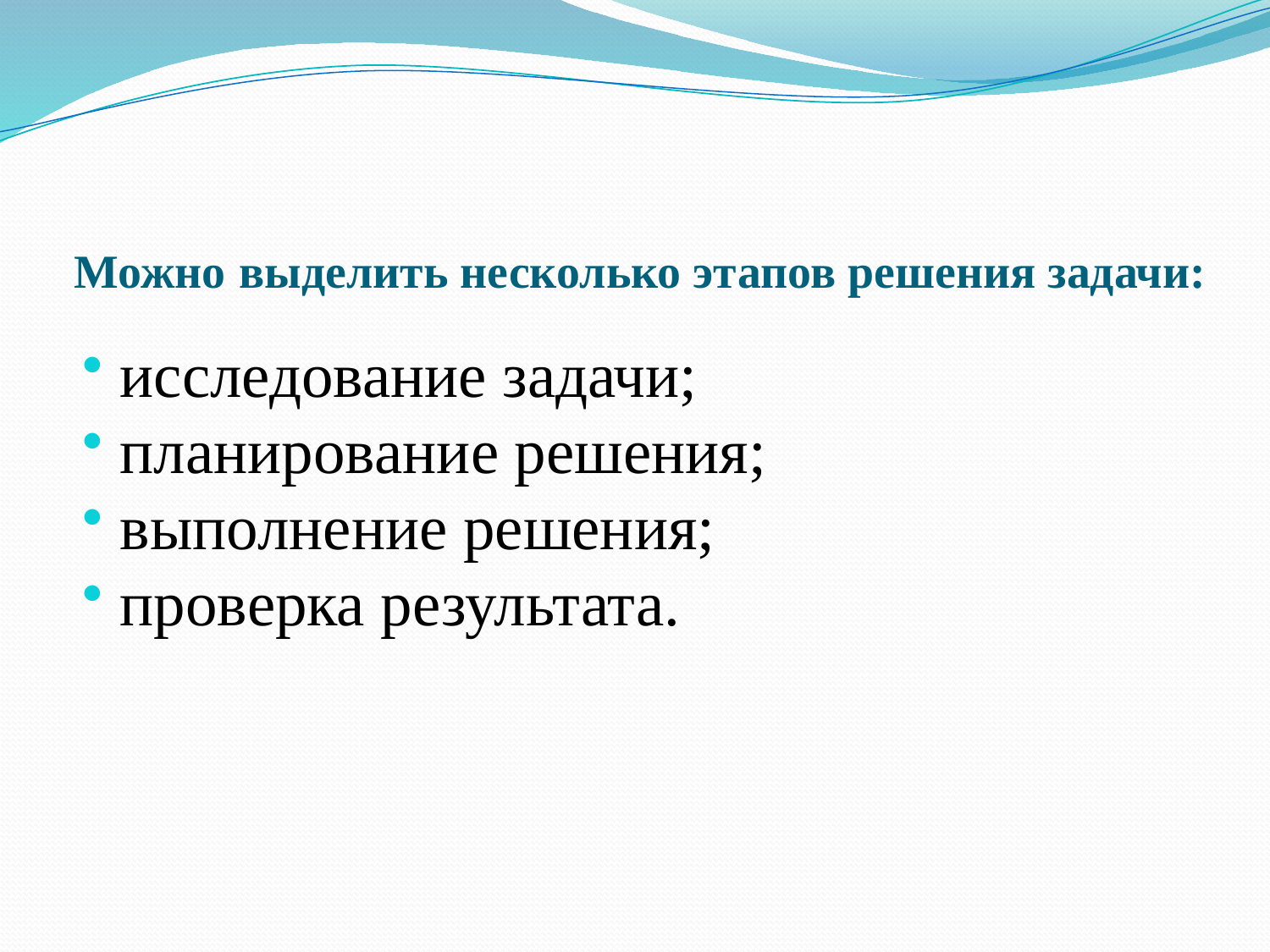

# Можно выделить несколько этапов решения задачи:
исследование задачи;
планирование решения;
выполнение решения;
проверка результата.